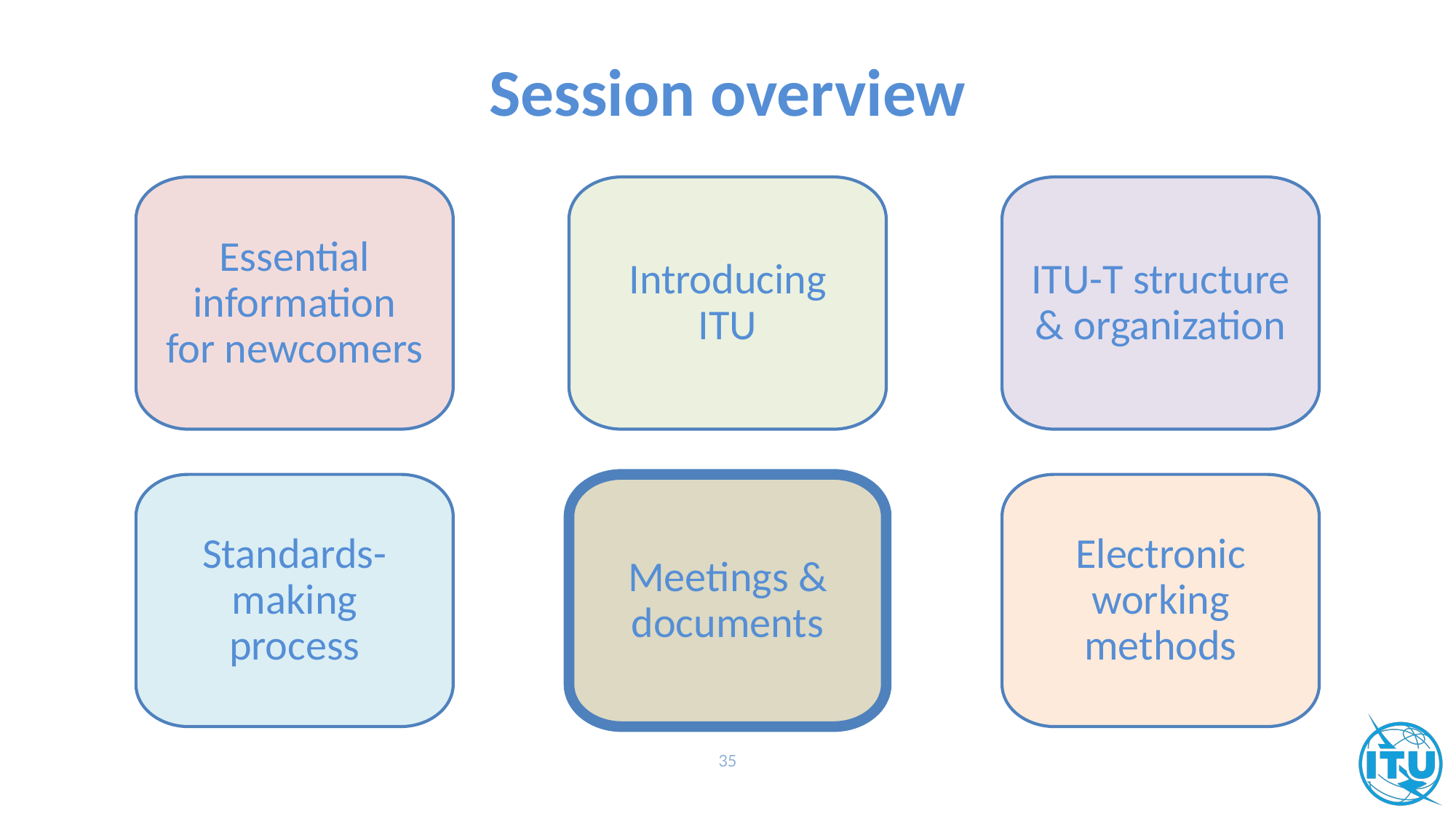

# Session overview
Essential information for newcomers
Introducing ITU
ITU-T structure
& organization
Standards-making
process
Meetings &
documents
Electronic working methods
35